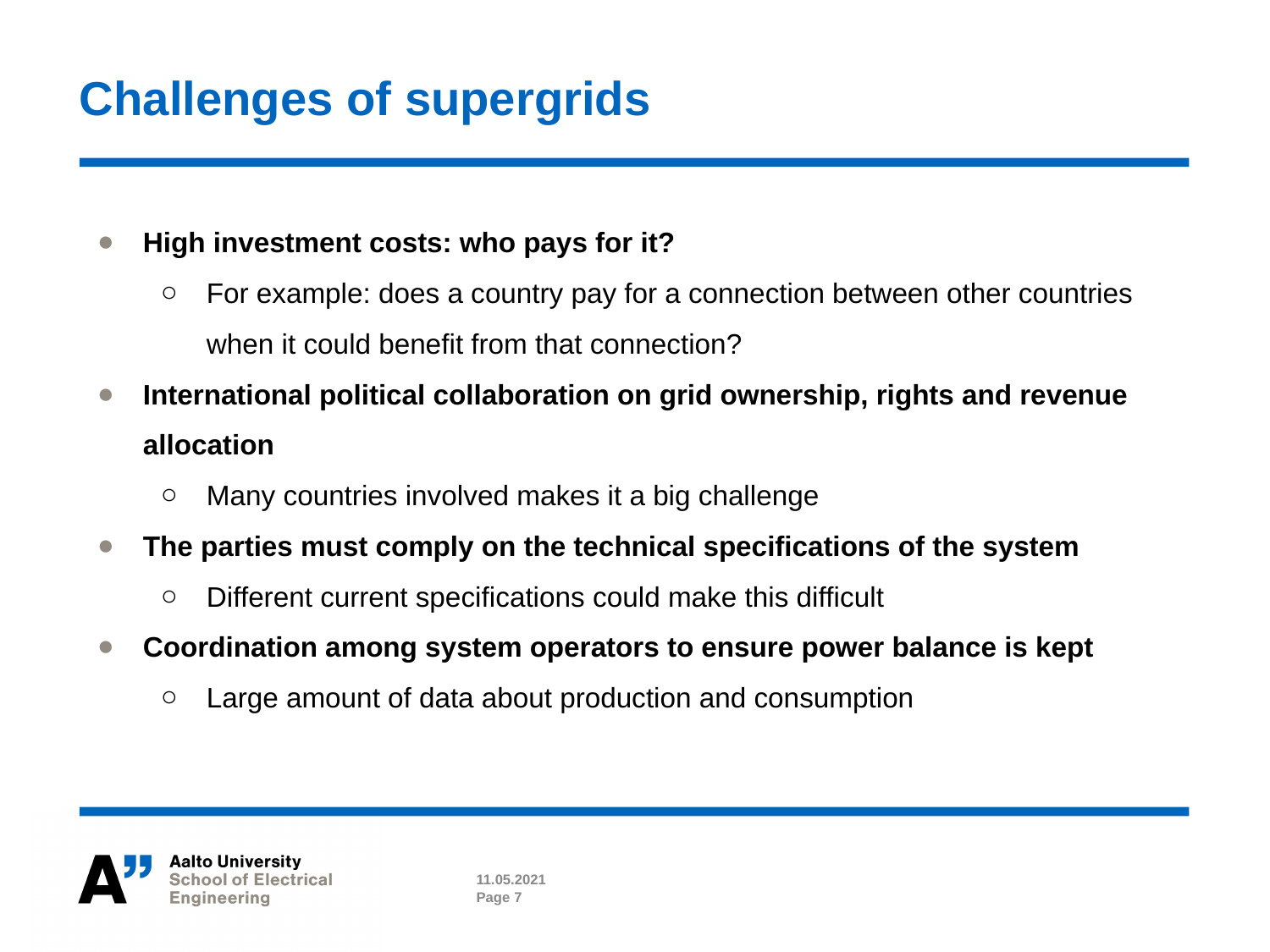

# Challenges of supergrids

High investment costs: who pays for it?
For example: does a country pay for a connection between other countries when it could benefit from that connection?
International political collaboration on grid ownership, rights and revenue allocation
Many countries involved makes it a big challenge
The parties must comply on the technical specifications of the system
Different current specifications could make this difficult
Coordination among system operators to ensure power balance is kept
Large amount of data about production and consumption

11.05.2021
Page 7